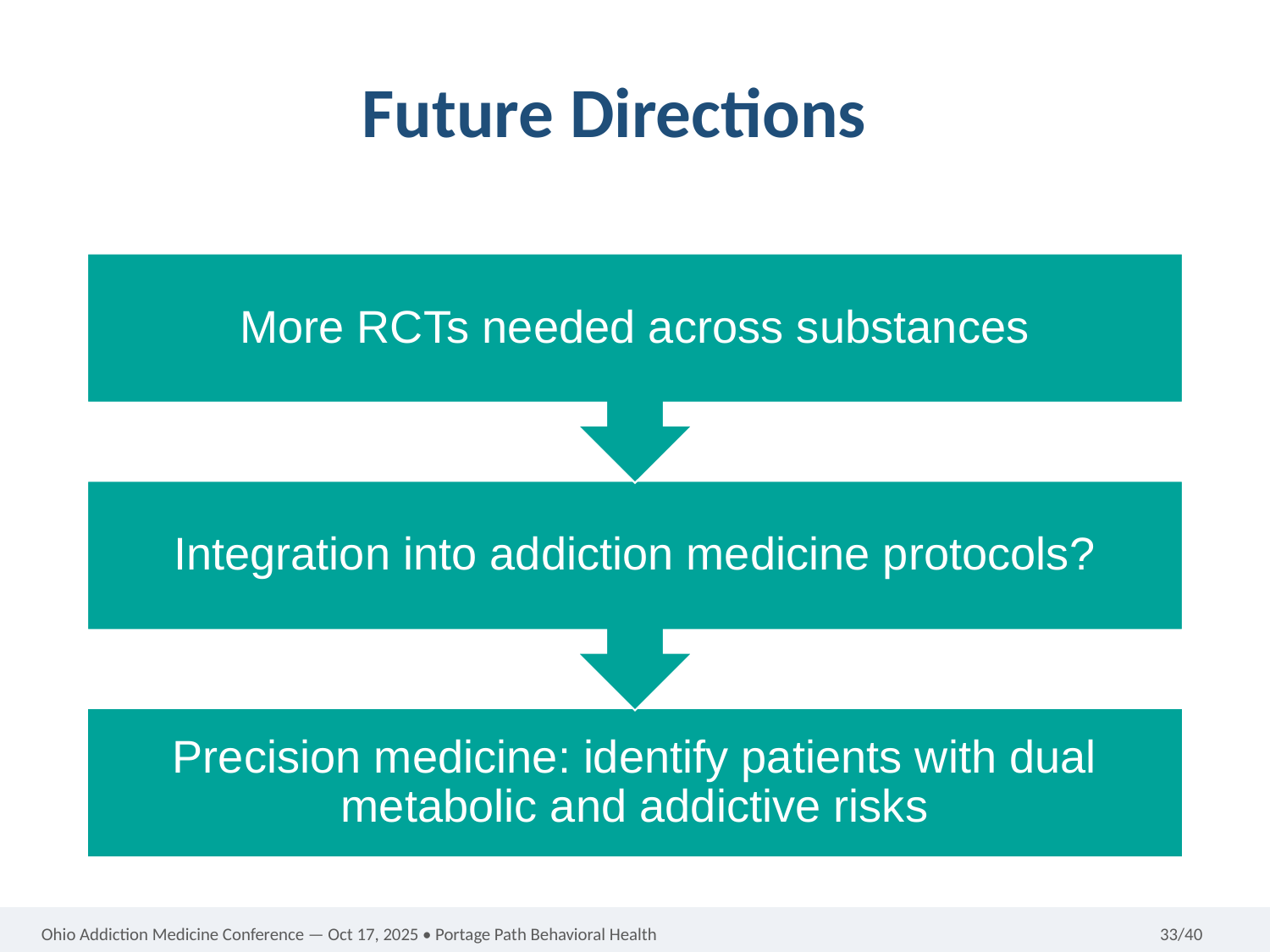

# Future Directions
Precision medicine: identify patients with dual metabolic and addictive risks
Integration into addiction medicine protocols?
More RCTs needed across substances

Ohio Addiction Medicine Conference — Oct 17, 2025 • Portage Path Behavioral Health
33/40